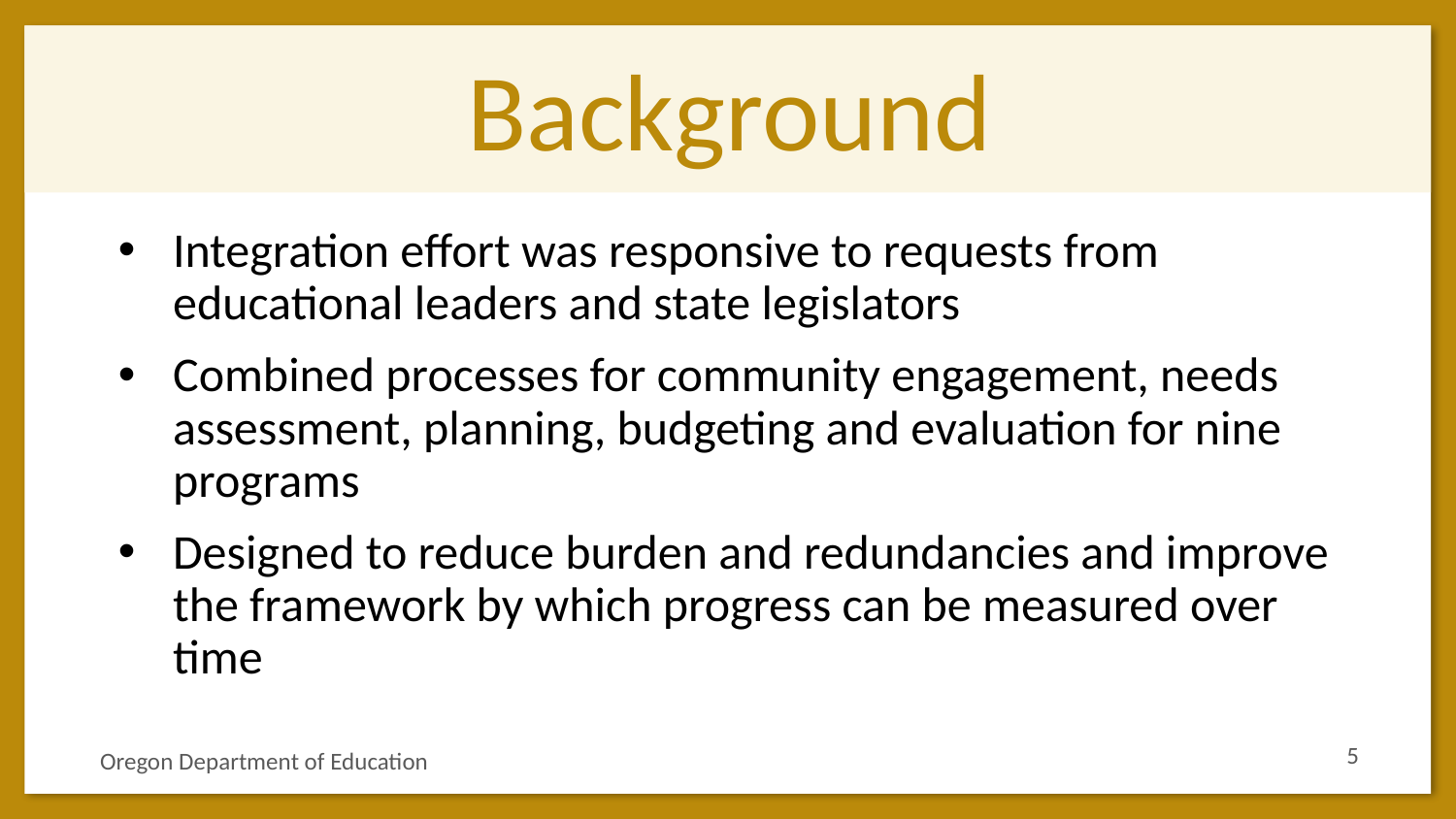

# Background
Integration effort was responsive to requests from educational leaders and state legislators
Combined processes for community engagement, needs assessment, planning, budgeting and evaluation for nine programs
Designed to reduce burden and redundancies and improve the framework by which progress can be measured over time
5